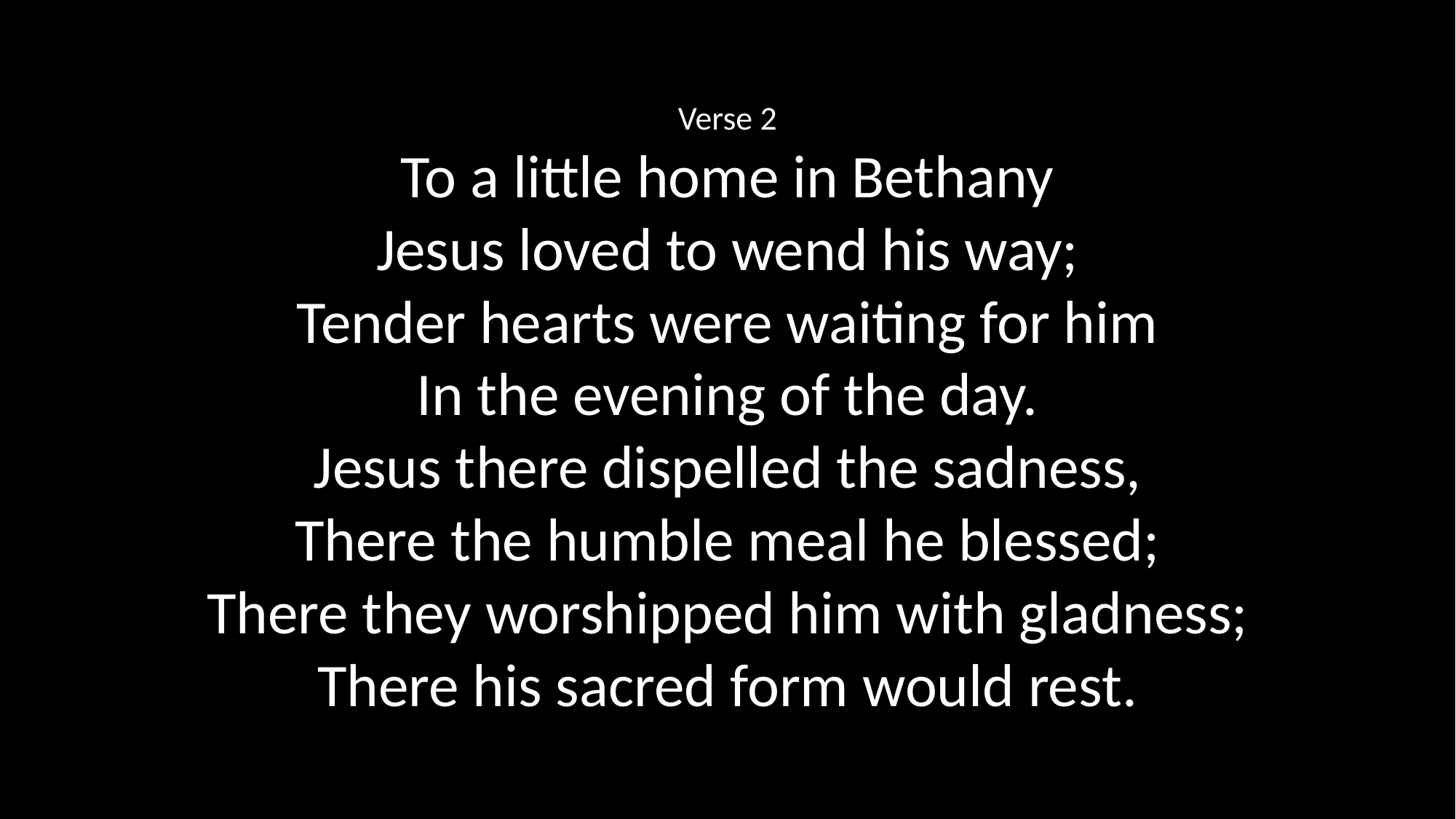

Verse 2
To a little home in Bethany
Jesus loved to wend his way;
Tender hearts were waiting for him
In the evening of the day.
Jesus there dispelled the sadness,
There the humble meal he blessed;
There they worshipped him with gladness;
There his sacred form would rest.